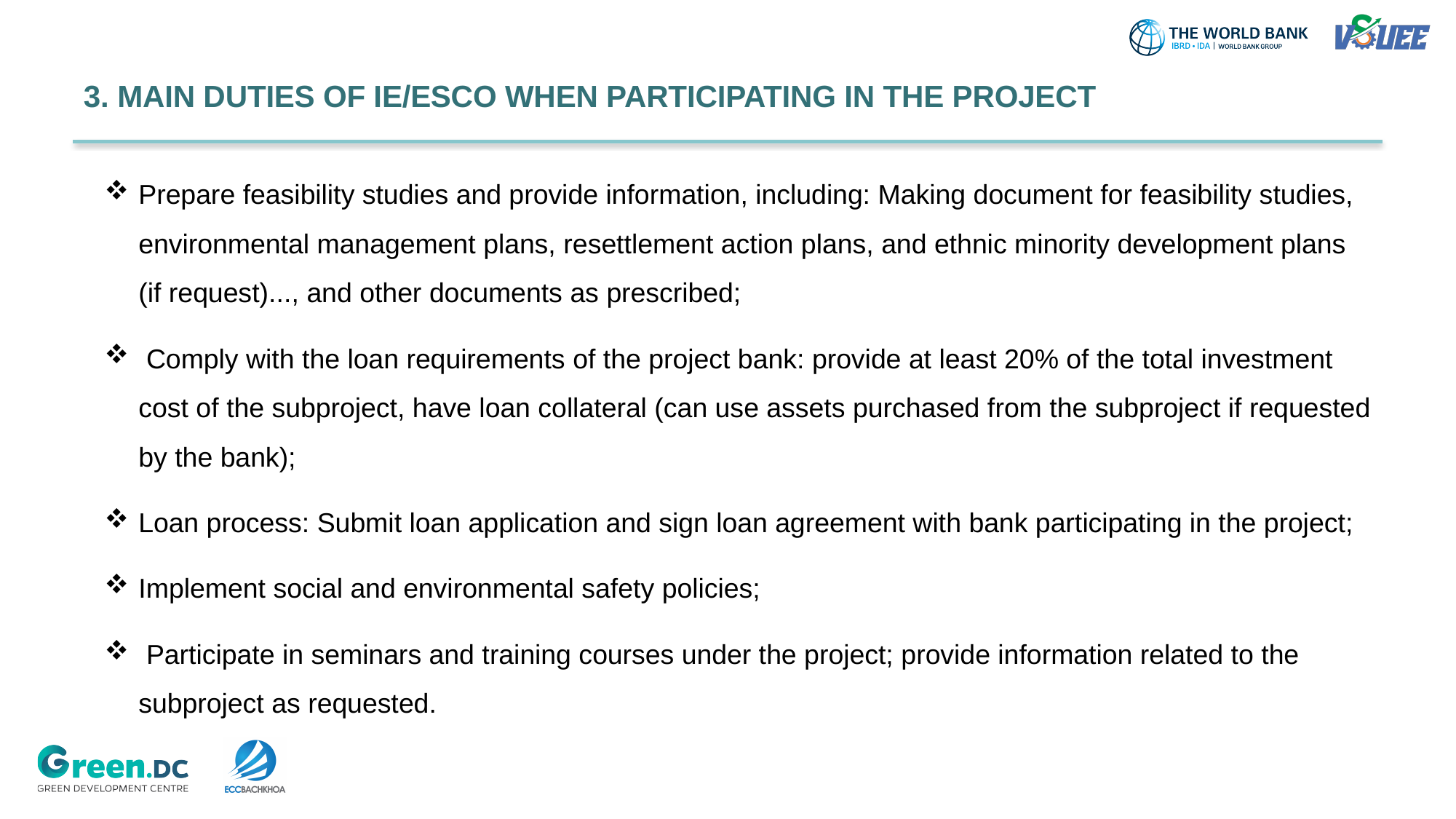

# 3. MAIN DUTIES OF IE/ESCO WHEN PARTICIPATING IN THE PROJECT
Prepare feasibility studies and provide information, including: Making document for feasibility studies, environmental management plans, resettlement action plans, and ethnic minority development plans (if request)..., and other documents as prescribed;
 Comply with the loan requirements of the project bank: provide at least 20% of the total investment cost of the subproject, have loan collateral (can use assets purchased from the subproject if requested by the bank);
Loan process: Submit loan application and sign loan agreement with bank participating in the project;
Implement social and environmental safety policies;
 Participate in seminars and training courses under the project; provide information related to the subproject as requested.